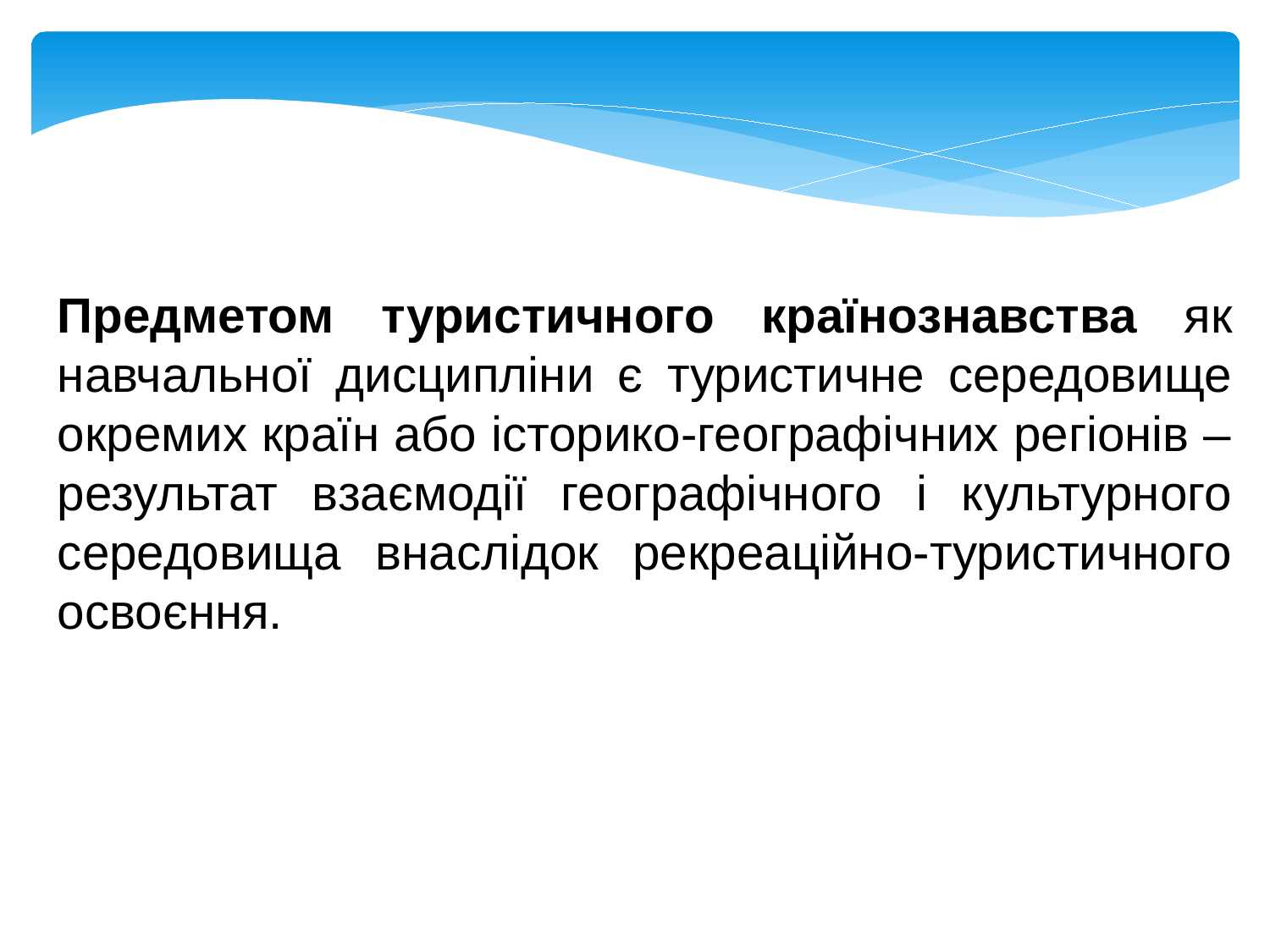

Предметом туристичного країнознавства як навчальної дисципліни є туристичне середовище окремих країн або історико-географічних регіонів – результат взаємодії географічного і культурного середовища внаслідок рекреаційно-туристичного освоєння.